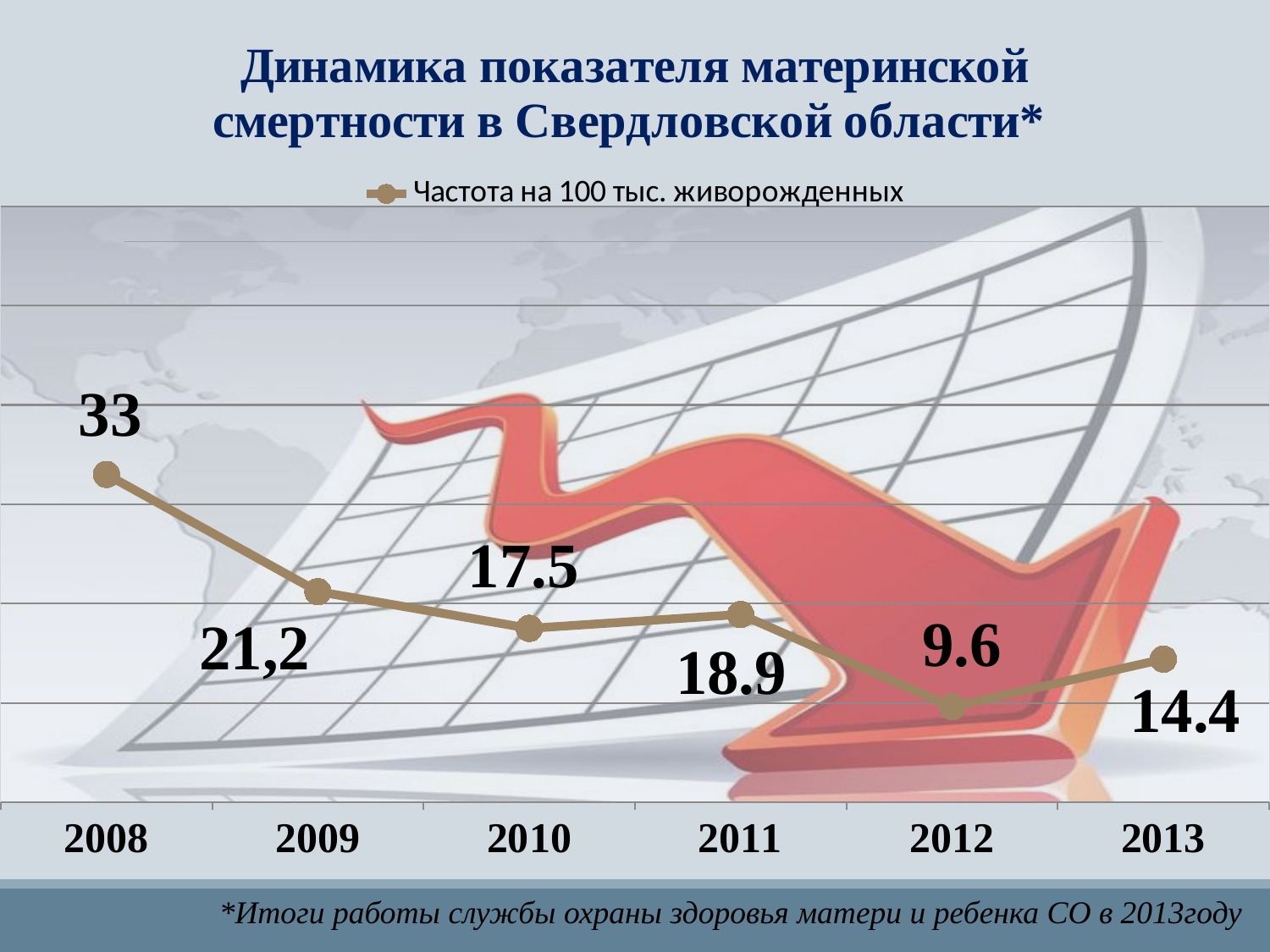

### Chart: Динамика показателя материнской смертности в Свердловской области*

| Category | Частота на 100 тыс. живорожденных |
|---|---|
| 2008 | 33.0 |
| 2009 | 21.2 |
| 2010 | 17.5 |
| 2011 | 18.9 |
| 2012 | 9.6 |
| 2013 | 14.4 |
*Итоги работы службы охраны здоровья матери и ребенка СО в 2013году